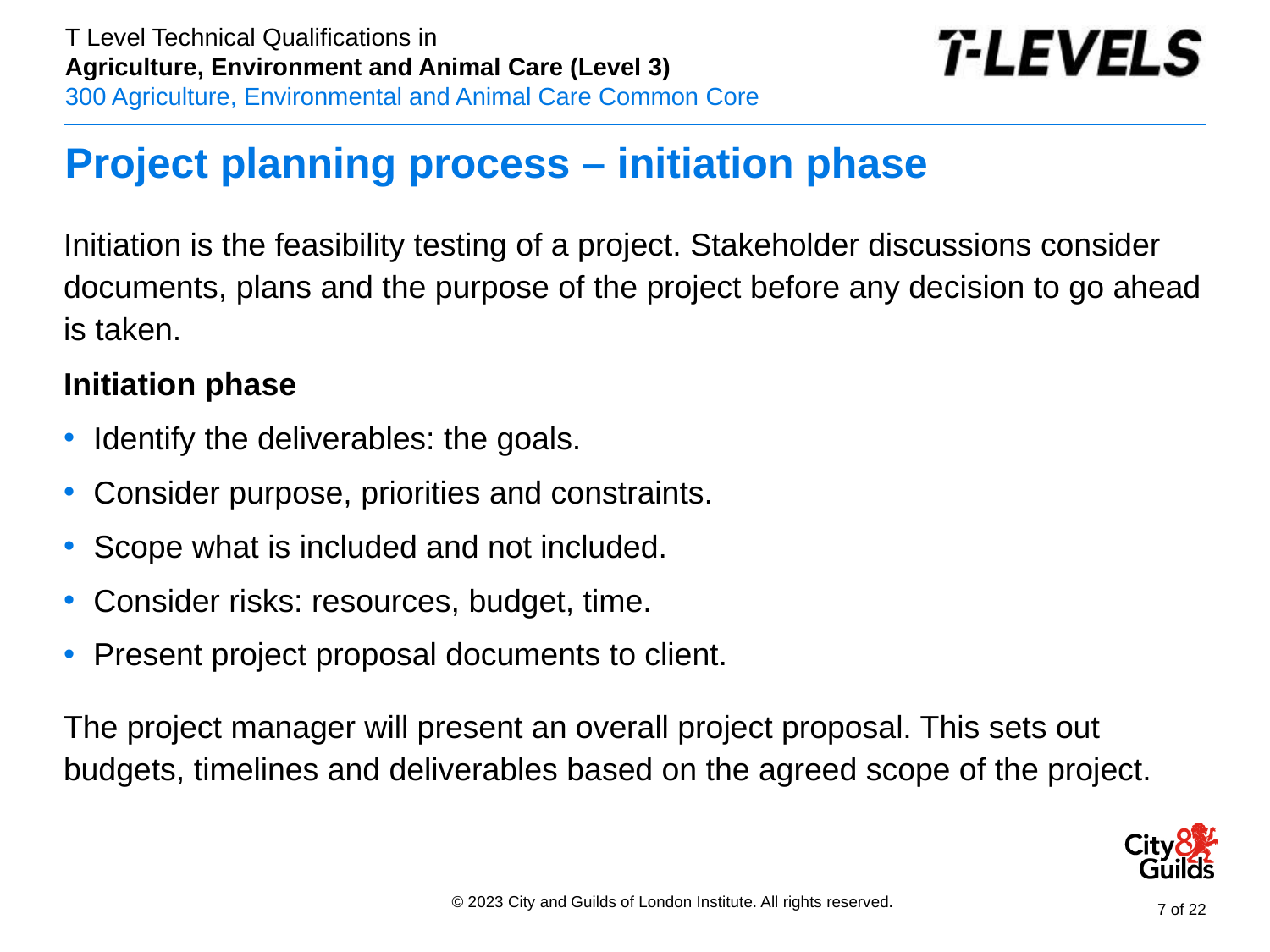

# Project planning process – initiation phase
Initiation is the feasibility testing of a project. Stakeholder discussions consider documents, plans and the purpose of the project before any decision to go ahead is taken.
Initiation phase
Identify the deliverables: the goals.
Consider purpose, priorities and constraints.
Scope what is included and not included.
Consider risks: resources, budget, time.
Present project proposal documents to client.
The project manager will present an overall project proposal. This sets out budgets, timelines and deliverables based on the agreed scope of the project.